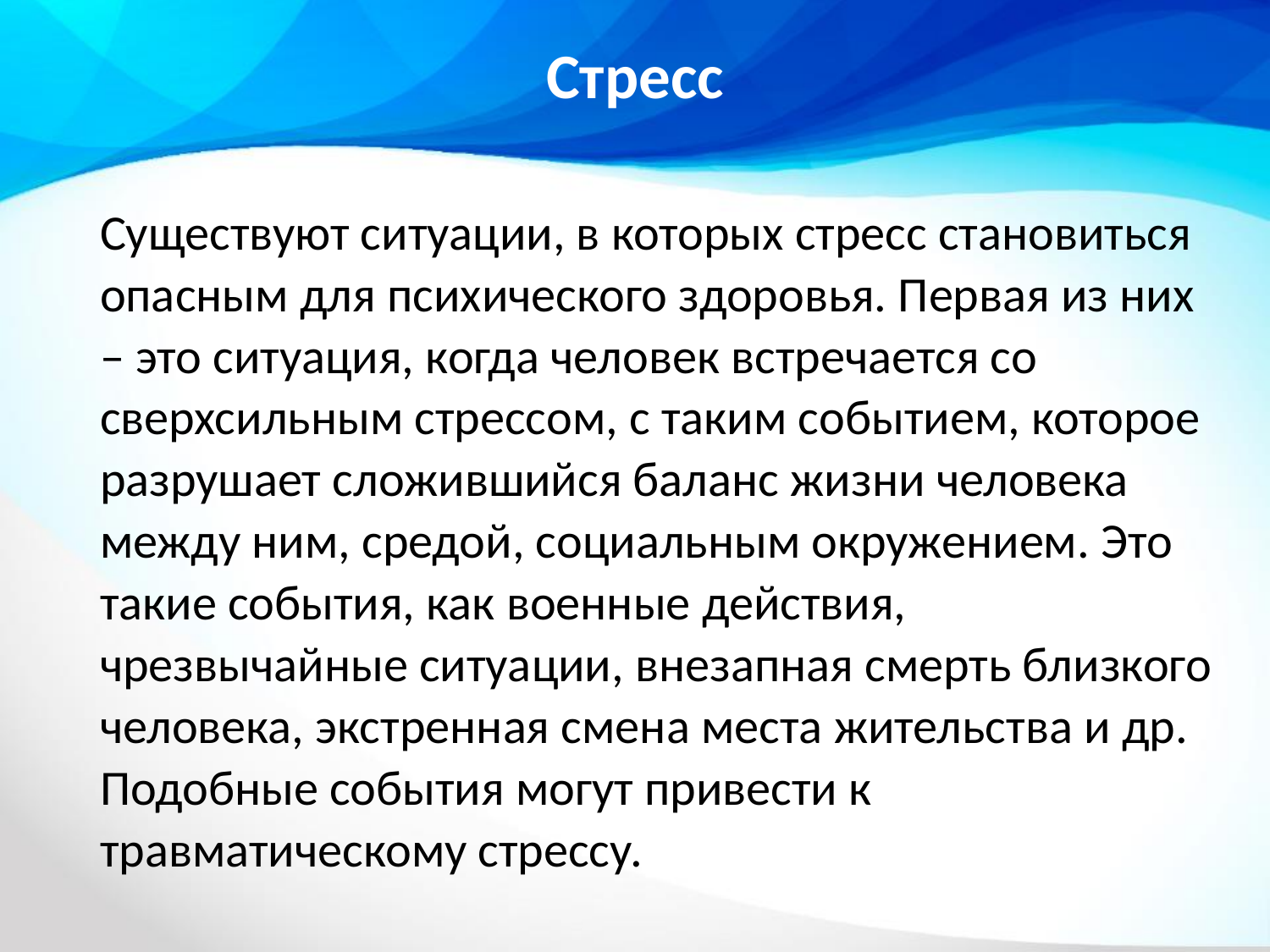

# Стресс
Существуют ситуации, в которых стресс становиться опасным для психического здоровья. Первая из них – это ситуация, когда человек встречается со сверхсильным стрессом, с таким событием, которое разрушает сложившийся баланс жизни человека между ним, средой, социальным окружением. Это такие события, как военные действия, чрезвычайные ситуации, внезапная смерть близкого человека, экстренная смена места жительства и др.
Подобные события могут привести к травматическому стрессу.